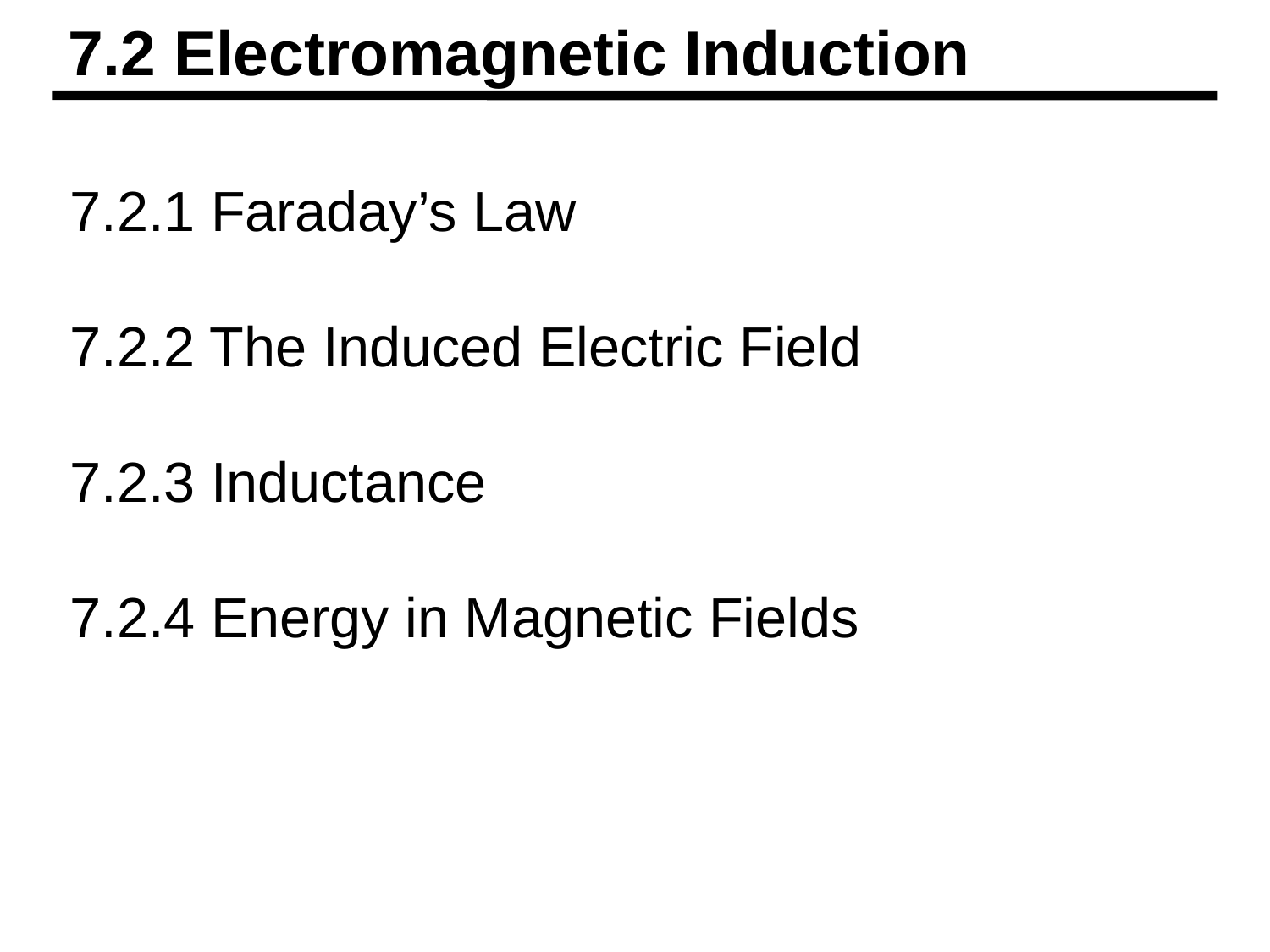

7.2 Electromagnetic Induction
7.2.1 Faraday’s Law

7.2.2 The Induced Electric Field

7.2.3 Inductance

7.2.4 Energy in Magnetic Fields